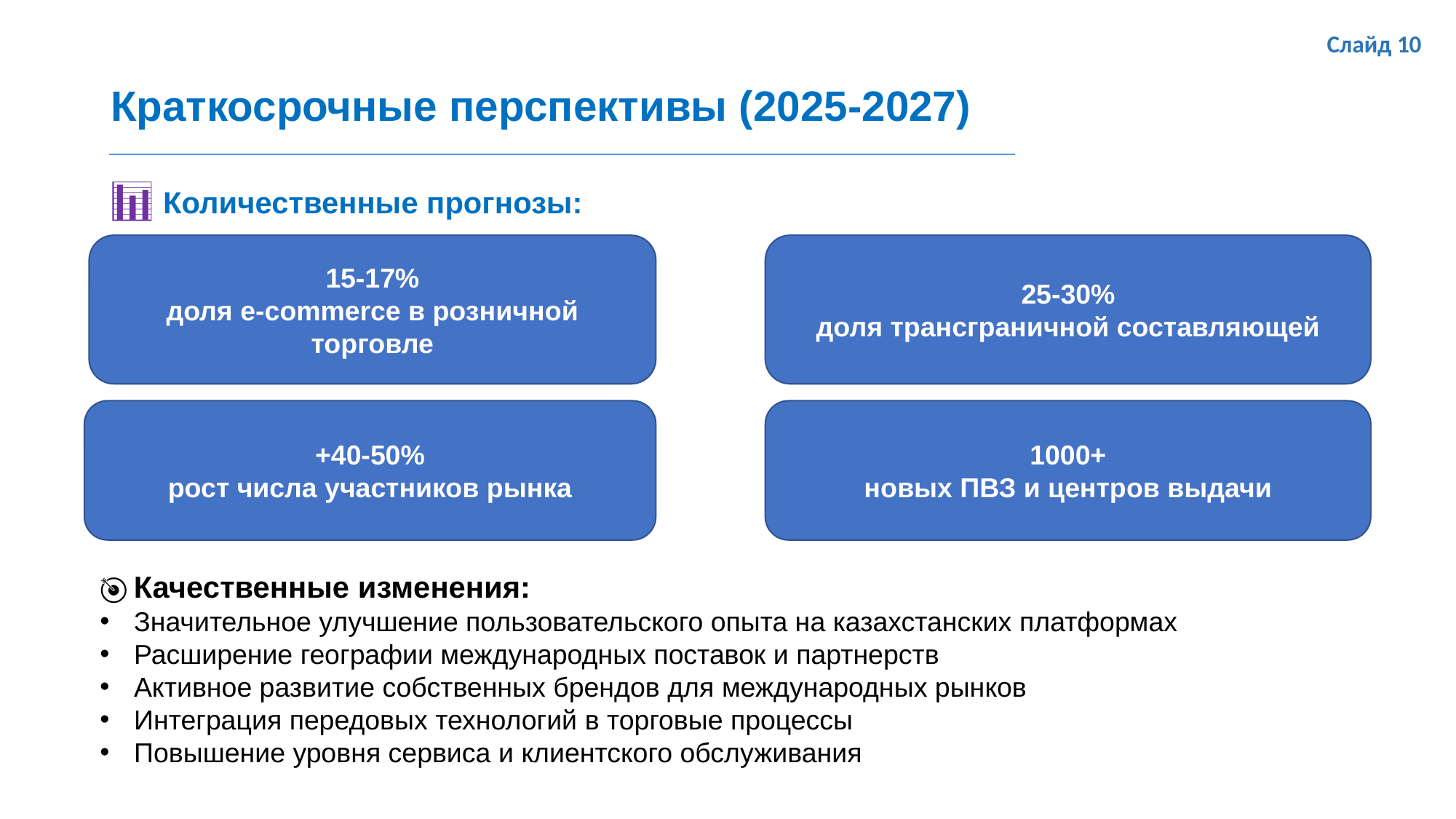

Слайд 10
# Краткосрочные перспективы (2025-2027)
📊 Количественные прогнозы:
25-30%
доля трансграничной составляющей
15-17%
доля e-commerce в розничной торговле
+40-50%
рост числа участников рынка
1000+
новых ПВЗ и центров выдачи
🎯 Качественные изменения:
Значительное улучшение пользовательского опыта на казахстанских платформах
Расширение географии международных поставок и партнерств
Активное развитие собственных брендов для международных рынков
Интеграция передовых технологий в торговые процессы
Повышение уровня сервиса и клиентского обслуживания